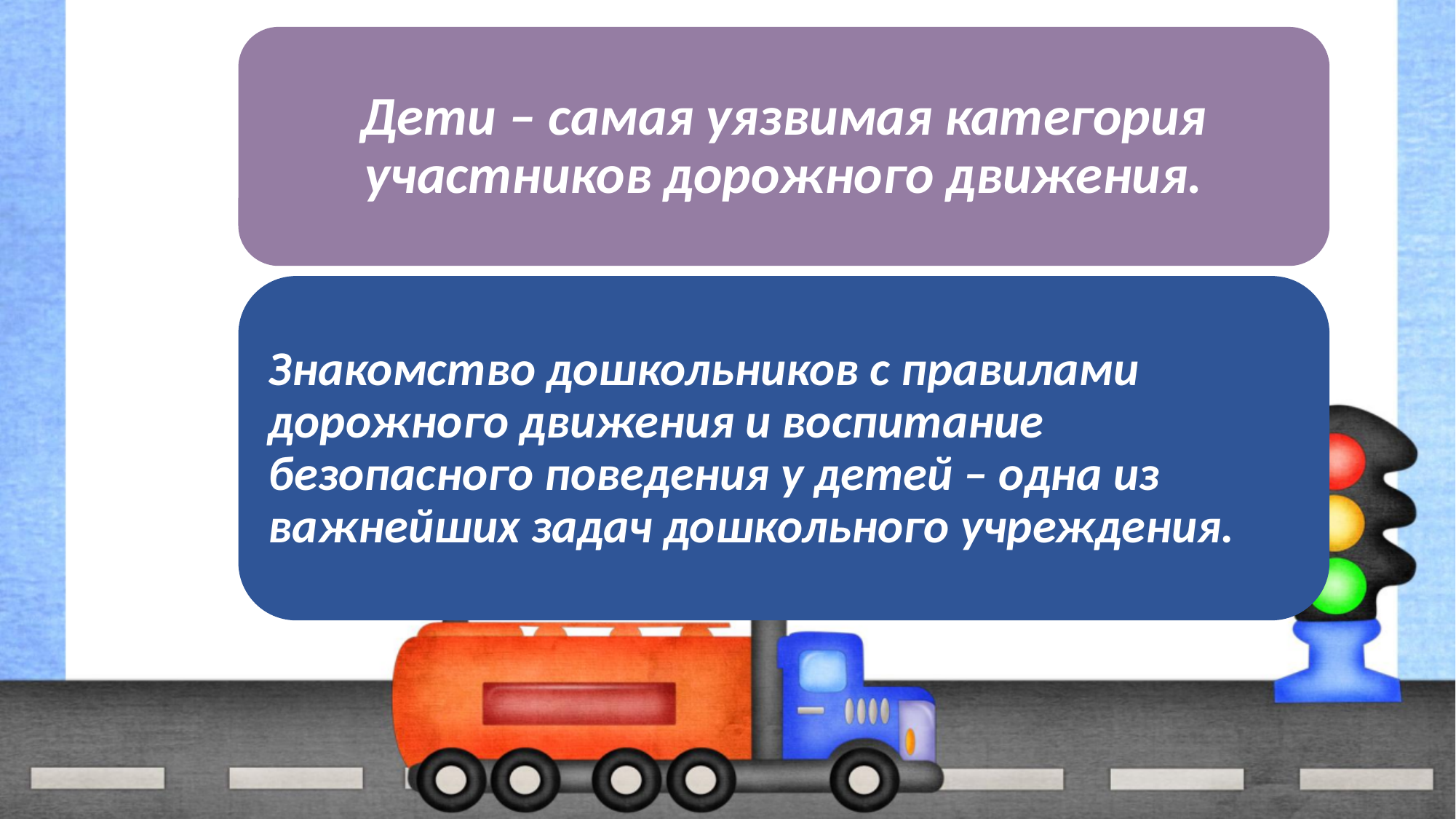

Дети – самая уязвимая категория участников дорожного движения.

Знакомство дошкольников с правилами дорожного движения и воспитание безопасного поведения у детей – одна из важнейших задач дошкольного учреждения.